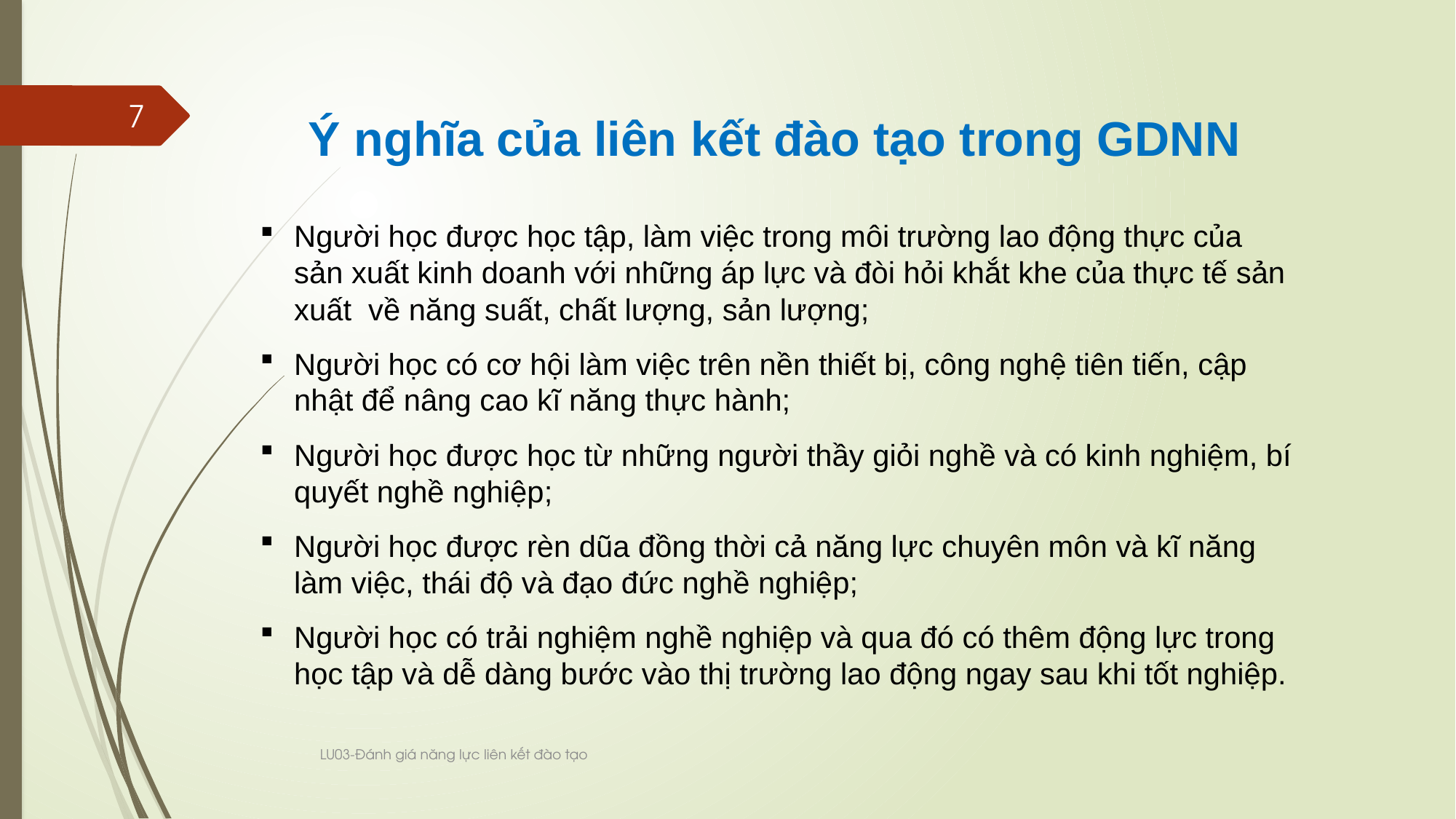

7
Ý nghĩa của liên kết đào tạo trong GDNN
Người học được học tập, làm việc trong môi trường lao động thực của sản xuất kinh doanh với những áp lực và đòi hỏi khắt khe của thực tế sản xuất  về năng suất, chất lượng, sản lượng;
Người học có cơ hội làm việc trên nền thiết bị, công nghệ tiên tiến, cập nhật để nâng cao kĩ năng thực hành;
Người học được học từ những người thầy giỏi nghề và có kinh nghiệm, bí quyết nghề nghiệp;
Người học được rèn dũa đồng thời cả năng lực chuyên môn và kĩ năng làm việc, thái độ và đạo đức nghề nghiệp;
Người học có trải nghiệm nghề nghiệp và qua đó có thêm động lực trong học tập và dễ dàng bước vào thị trường lao động ngay sau khi tốt nghiệp.

LU03-Đánh giá năng lực liên kết đào tạo